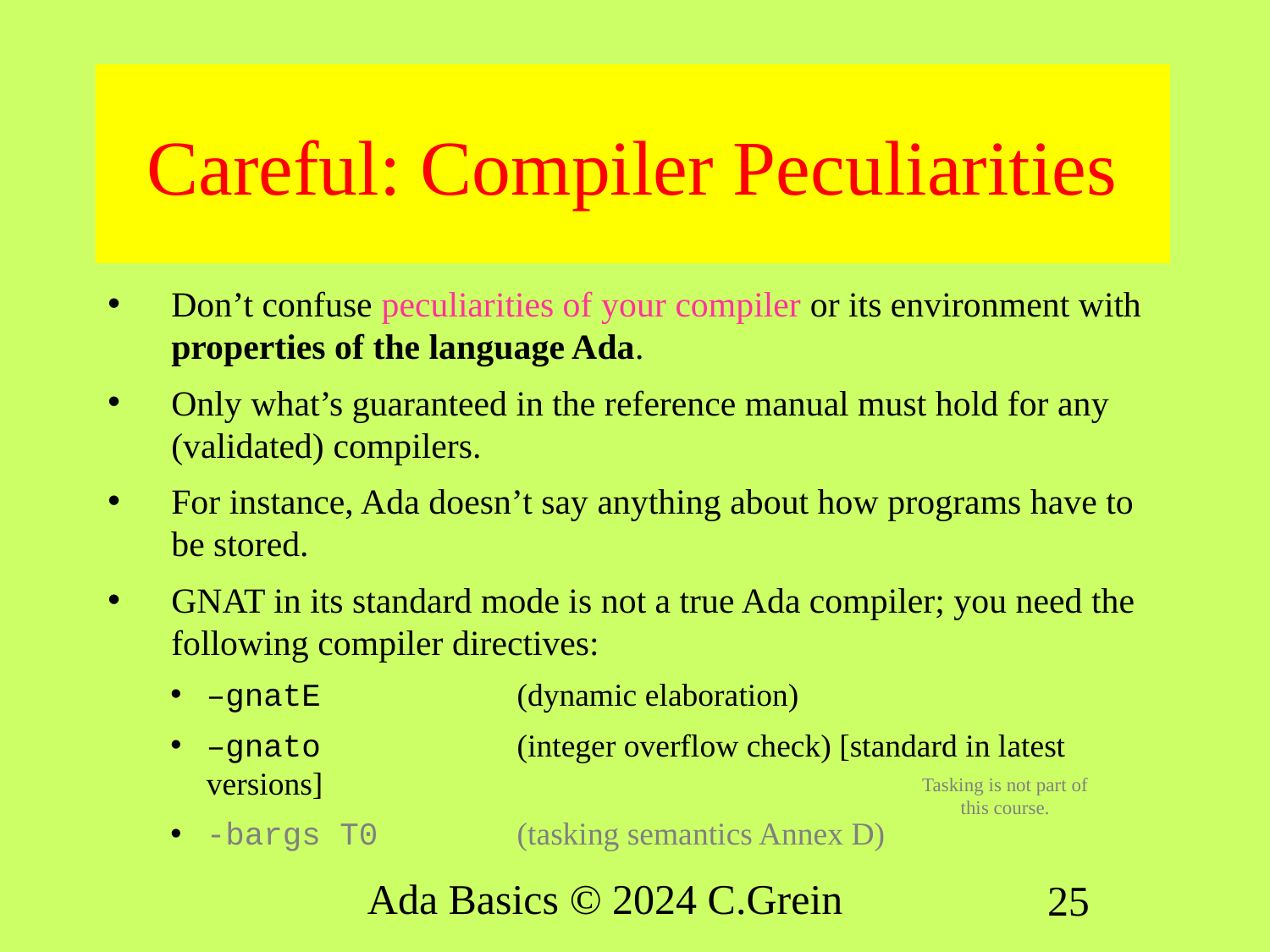

# Careful: Compiler Peculiarities
Don’t confuse peculiarities of your compiler or its environment with properties of the language Ada.
Only what’s guaranteed in the reference manual must hold for any (validated) compilers.
For instance, Ada doesn’t say anything about how programs have to be stored.
GNAT in its standard mode is not a true Ada compiler; you need the  following compiler directives:
–gnatE	(dynamic elaboration)
–gnato	(integer overflow check) [standard in latest versions]
-bargs T0	(tasking semantics Annex D)
Tasking is not part of this course.
Ada Basics © 2024 C.Grein
25